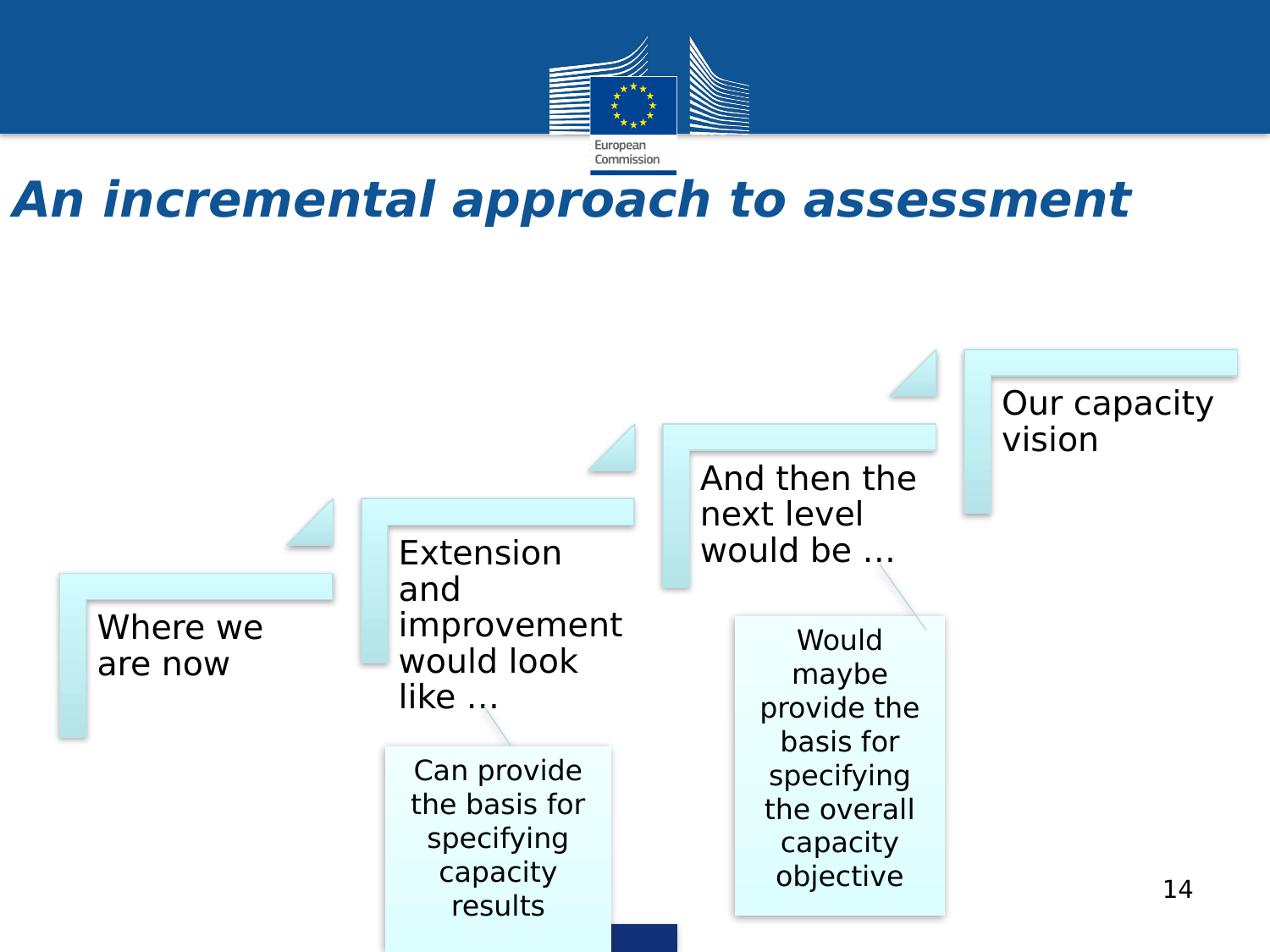

# An incremental approach to assessment
Where we are now
Extension and improvement would look like …
And then the next level would be …
Our capacity  vision
Would maybe provide the basis for specifying the overall capacity objective
Can provide the basis for specifying capacity results
14